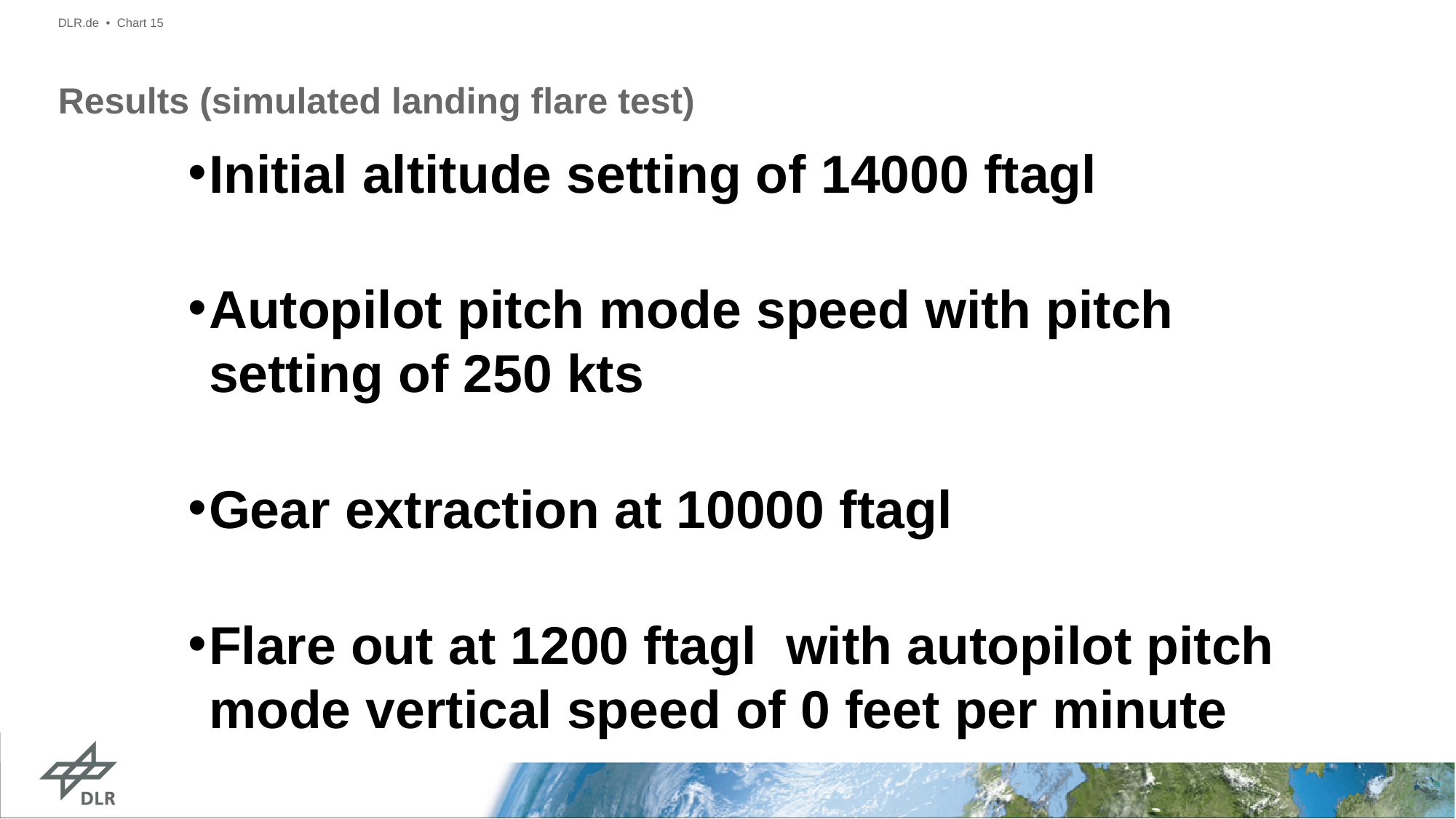

DLR.de  •  Chart 15
# Results (simulated landing flare test)
Initial altitude setting of 14000 ftagl

Autopilot pitch mode speed with pitch setting of 250 kts

Gear extraction at 10000 ftagl

Flare out at 1200 ftagl  with autopilot pitch mode vertical speed of 0 feet per minute